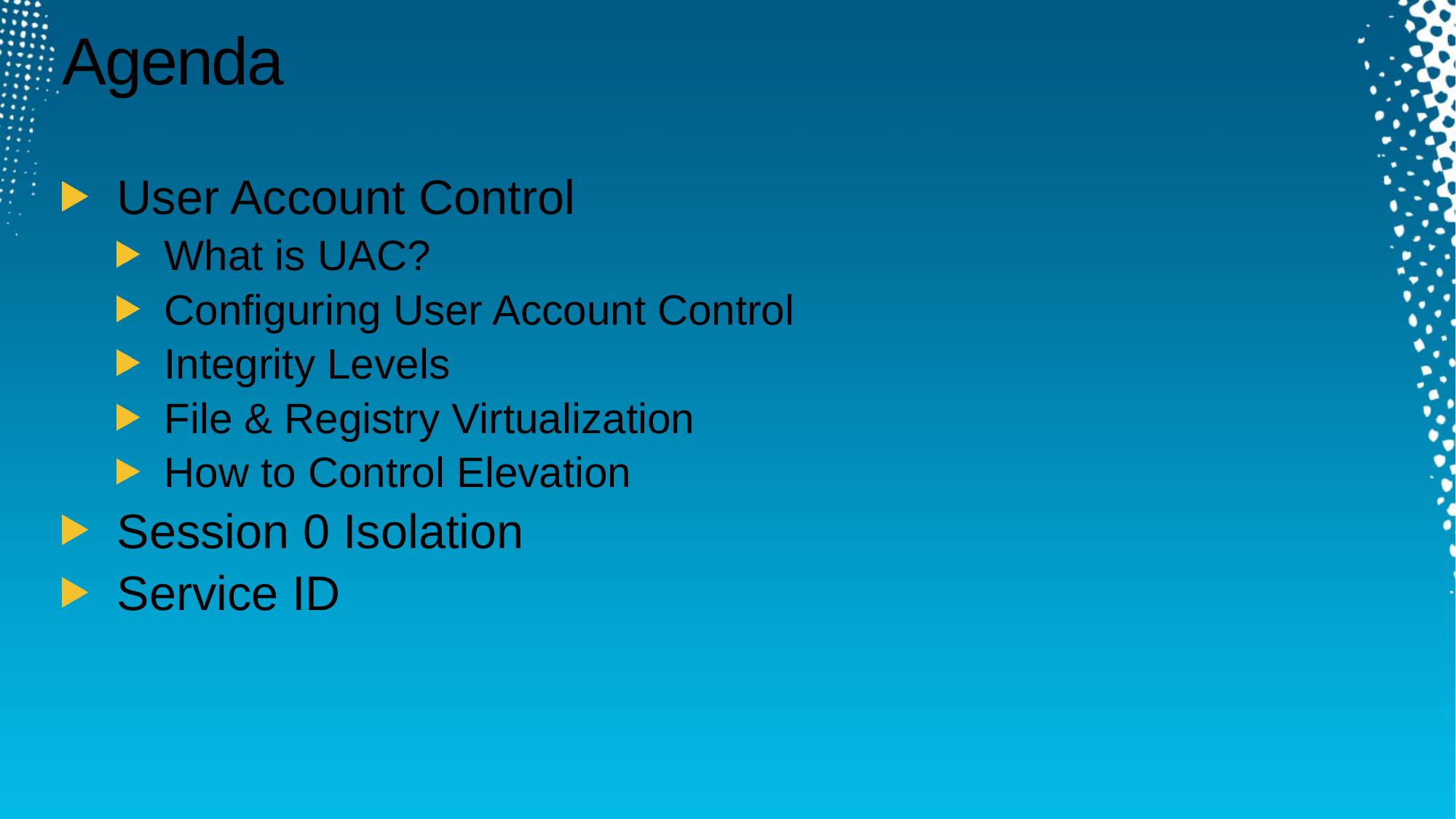

# Agenda
User Account Control
What is UAC?
Configuring User Account Control
Integrity Levels
File & Registry Virtualization
How to Control Elevation
Session 0 Isolation
Service ID